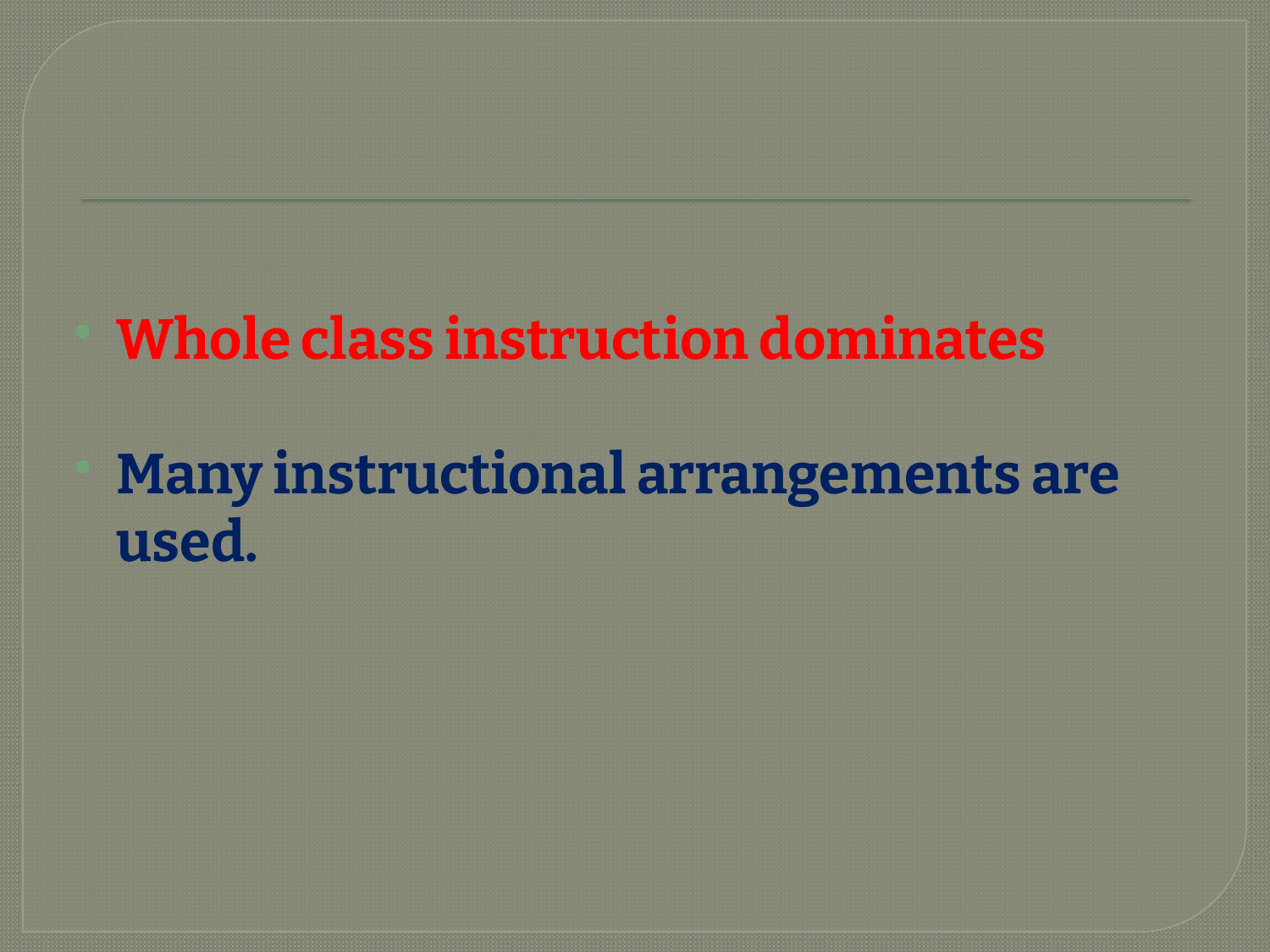

#

Whole class instruction dominates

Many instructional arrangements are used.